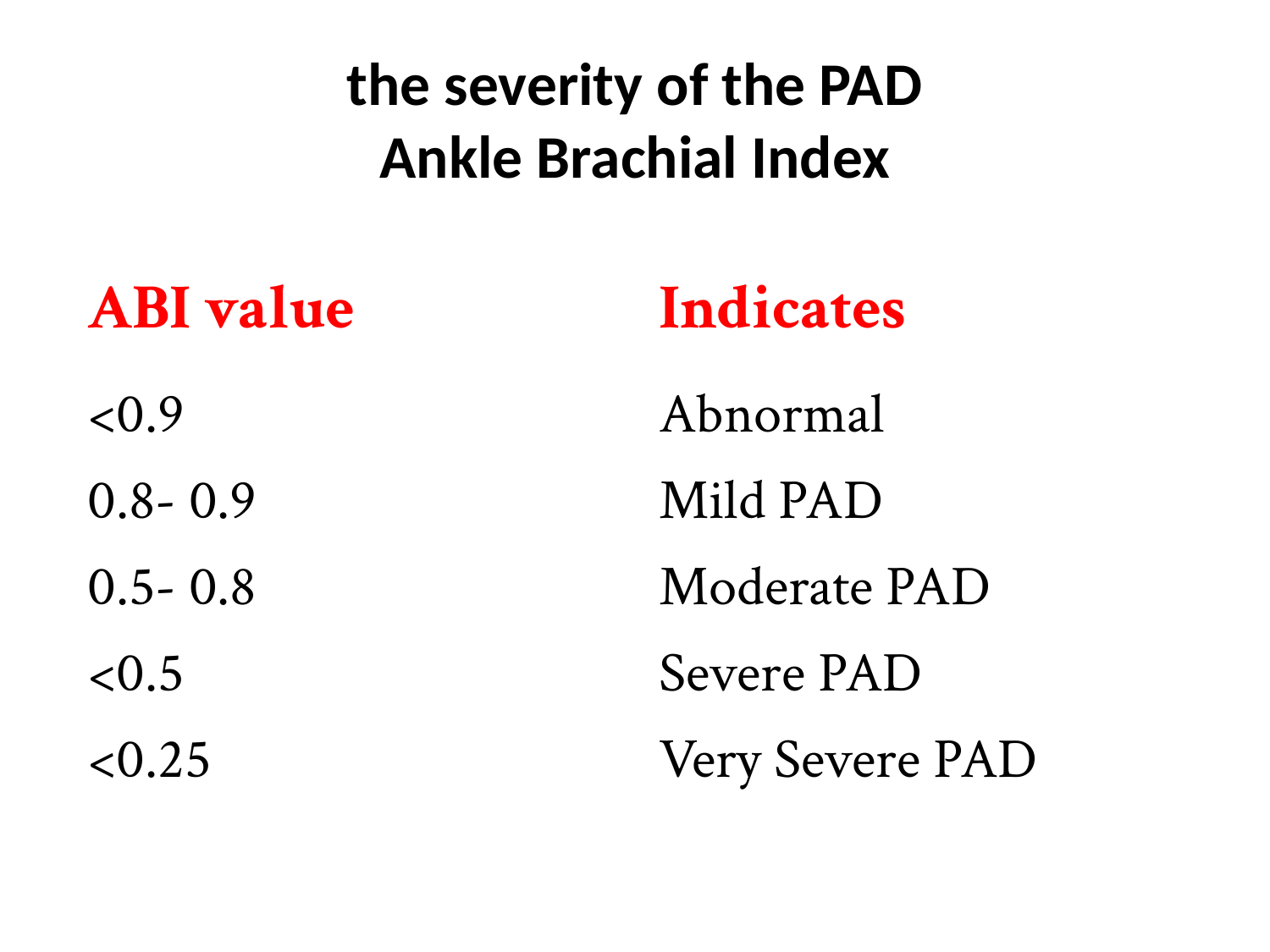

# the severity of the PAD Ankle Brachial Index
| ABI value | Indicates |
| --- | --- |
| <0.9 | Abnormal |
| 0.8- 0.9 | Mild PAD |
| 0.5- 0.8 | Moderate PAD |
| <0.5 | Severe PAD |
| <0.25 | Very Severe PAD |